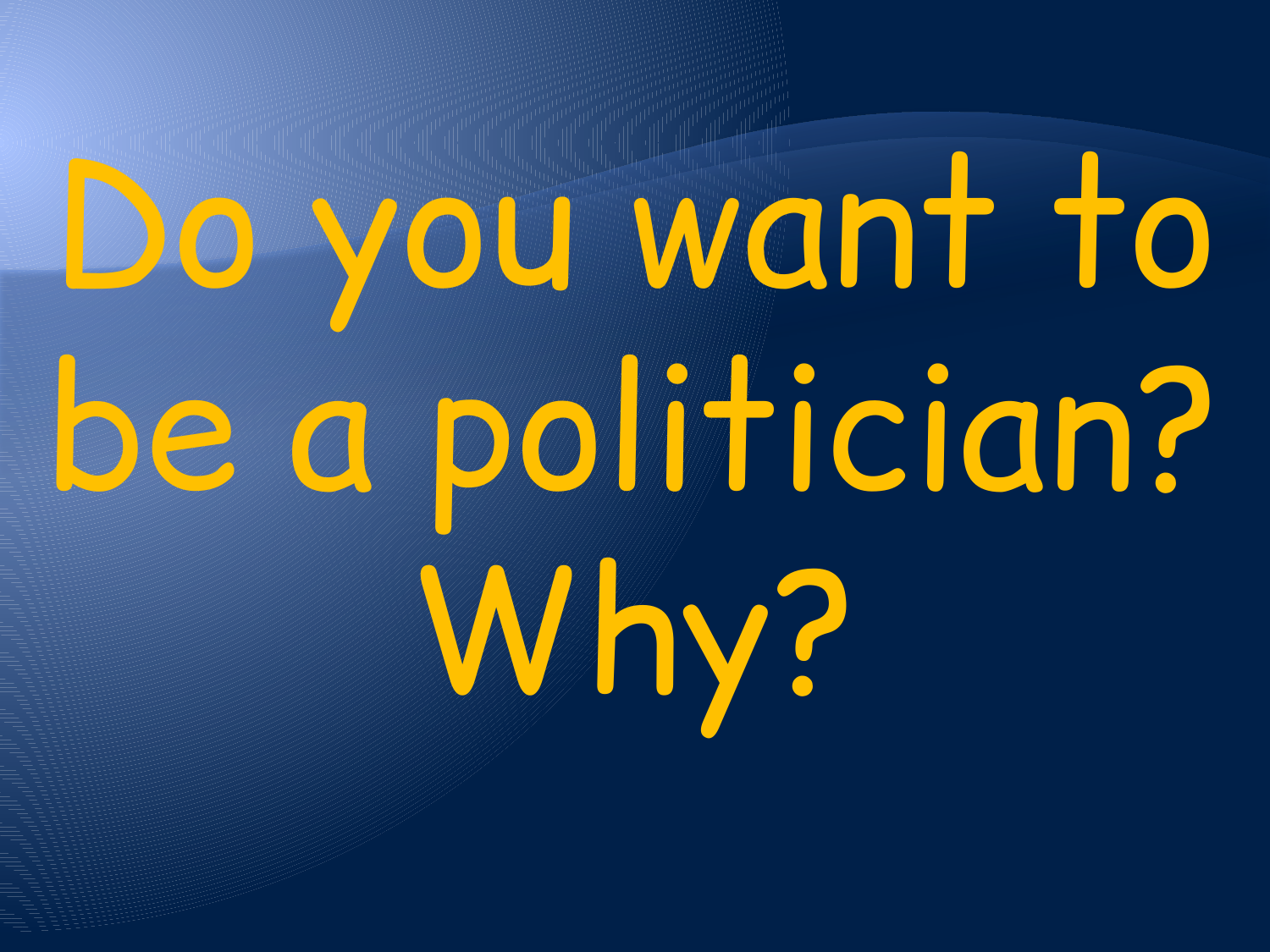

Do you want to be a politician? Why?